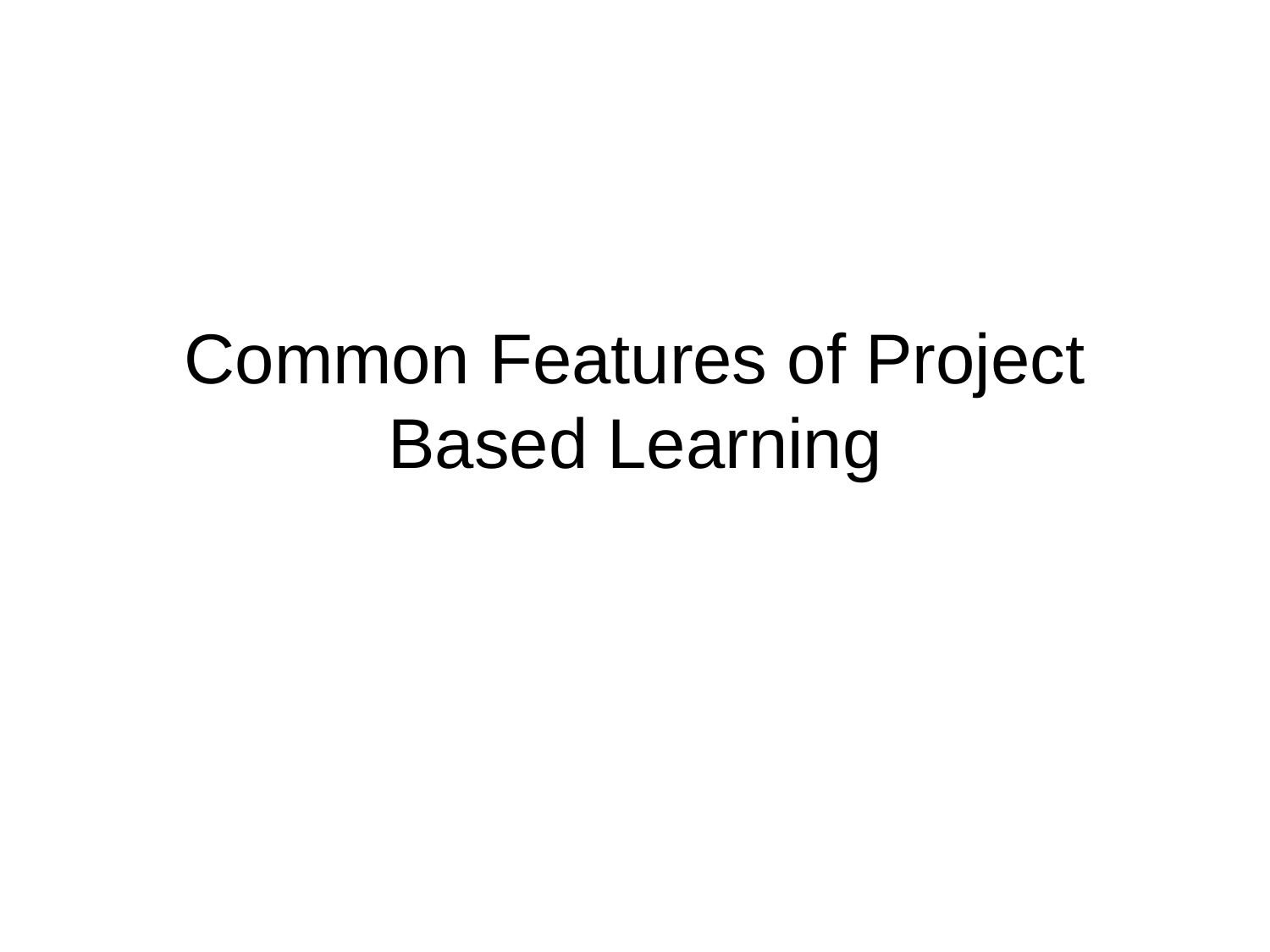

# Common Features of Project Based Learning